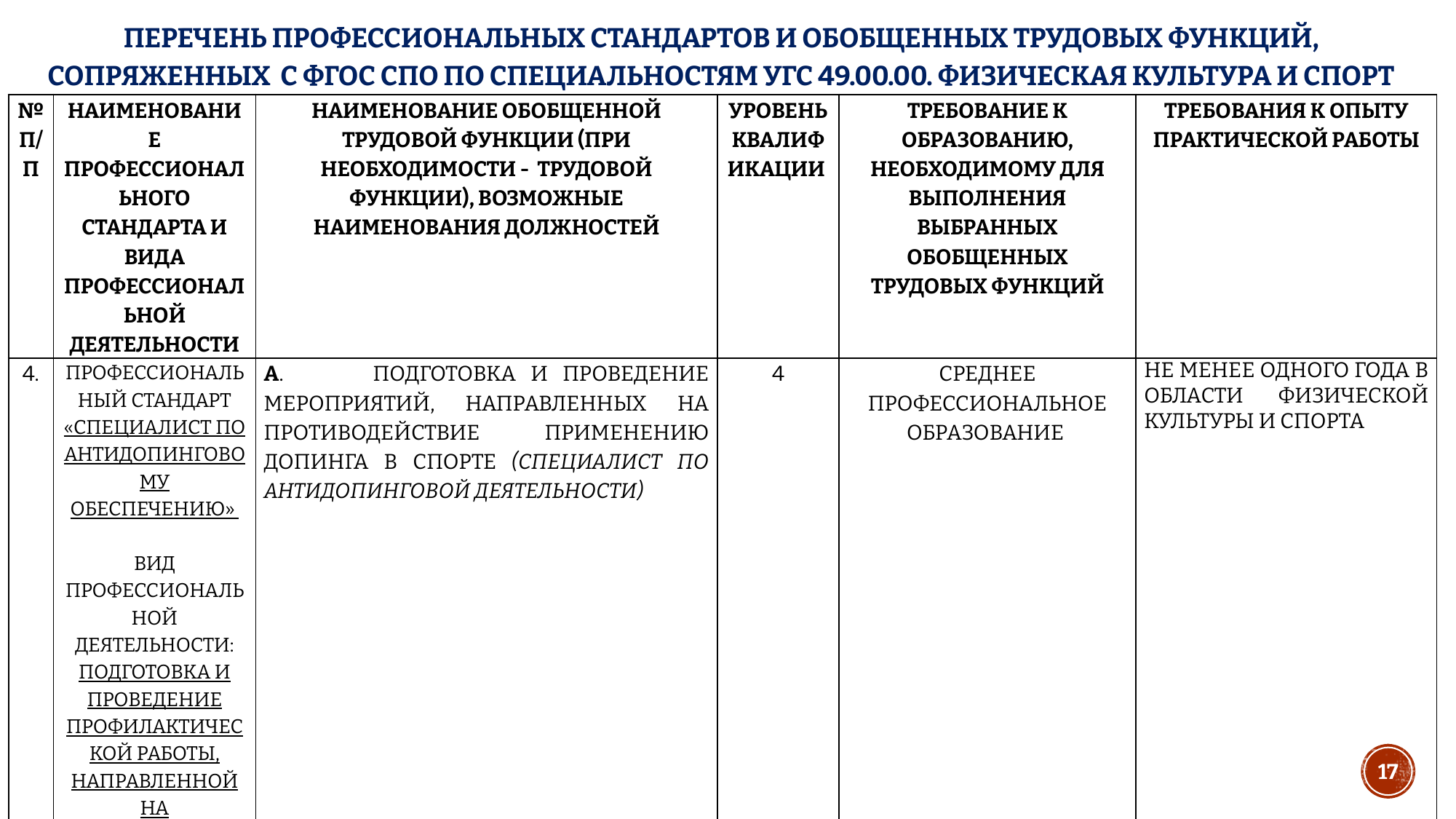

# Перечень профессиональных стандартов и обобщенных трудовых функций, сопряженных  с ФГОС СПО по специальностям УГС 49.00.00. Физическая культура и спорт
| № п/п | Наименование профессионального стандарта и вида профессиональной деятельности | Наименование обобщенной трудовой функции (при необходимости - трудовой функции), возможные наименования должностей | Уровень квалификации | Требование к образованию, необходимому для выполнения выбранных обобщенных трудовых функций | Требования к опыту практической работы |
| --- | --- | --- | --- | --- | --- |
| 4. | Профессиональный стандарт «Специалист по антидопинговому обеспечению» Вид профессиональной деятельности: Подготовка и проведение профилактической работы, направленной на предотвращение антидопинговых нарушений | А. Подготовка и проведение мероприятий, направленных на противодействие применению допинга в спорте (Специалист по антидопинговой деятельности) | 4 | Среднее профессиональное образование | Не менее одного года в области физической культуры и спорта |
17